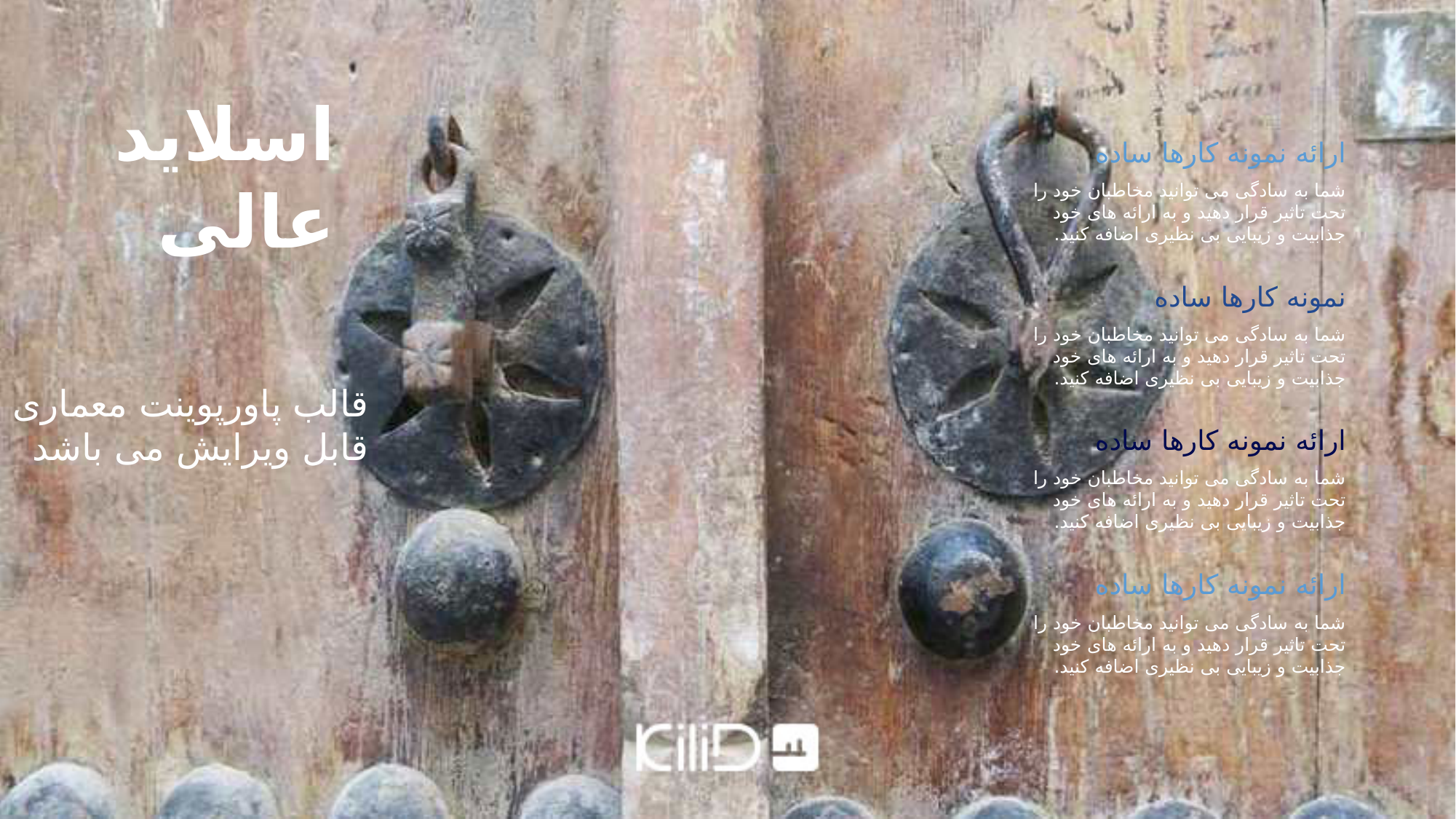

اسلاید عالی
قالب پاورپوینت معماری قابل ویرایش می باشد

ارائه نمونه کارها ساده
شما به سادگی می توانید مخاطبان خود را تحت تاثیر قرار دهید و به ارائه های خود جذابیت و زیبایی بی نظیری اضافه کنید.
نمونه کارها ساده
شما به سادگی می توانید مخاطبان خود را تحت تاثیر قرار دهید و به ارائه های خود جذابیت و زیبایی بی نظیری اضافه کنید.
ارائه نمونه کارها ساده
شما به سادگی می توانید مخاطبان خود را تحت تاثیر قرار دهید و به ارائه های خود جذابیت و زیبایی بی نظیری اضافه کنید.
ارائه نمونه کارها ساده
شما به سادگی می توانید مخاطبان خود را تحت تاثیر قرار دهید و به ارائه های خود جذابیت و زیبایی بی نظیری اضافه کنید.